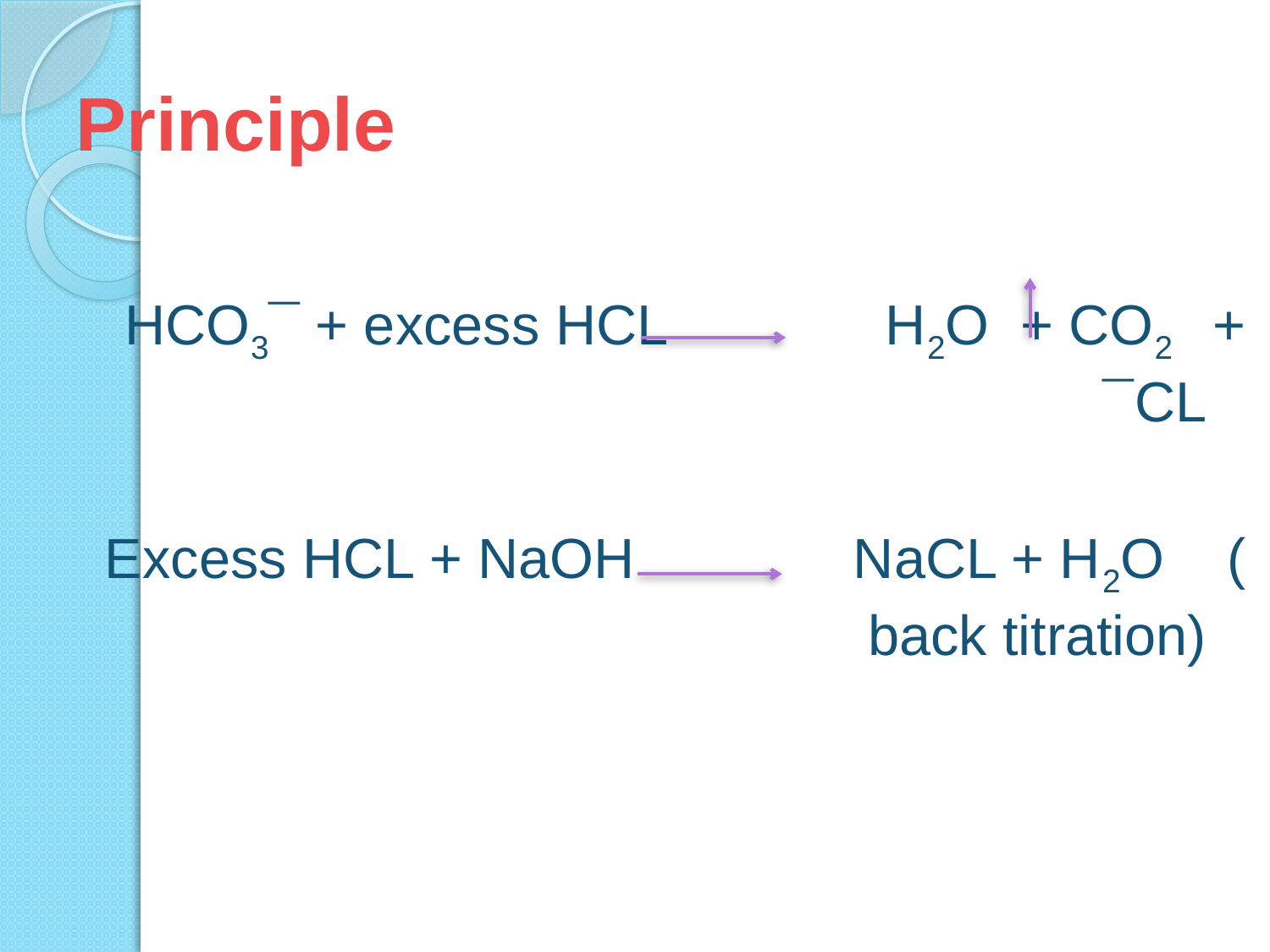

# Principle
HCO3¯ + excess HCL              H2O  + CO2   + CL¯

Excess HCL + NaOH              NaCL + H2O    ( back titration)